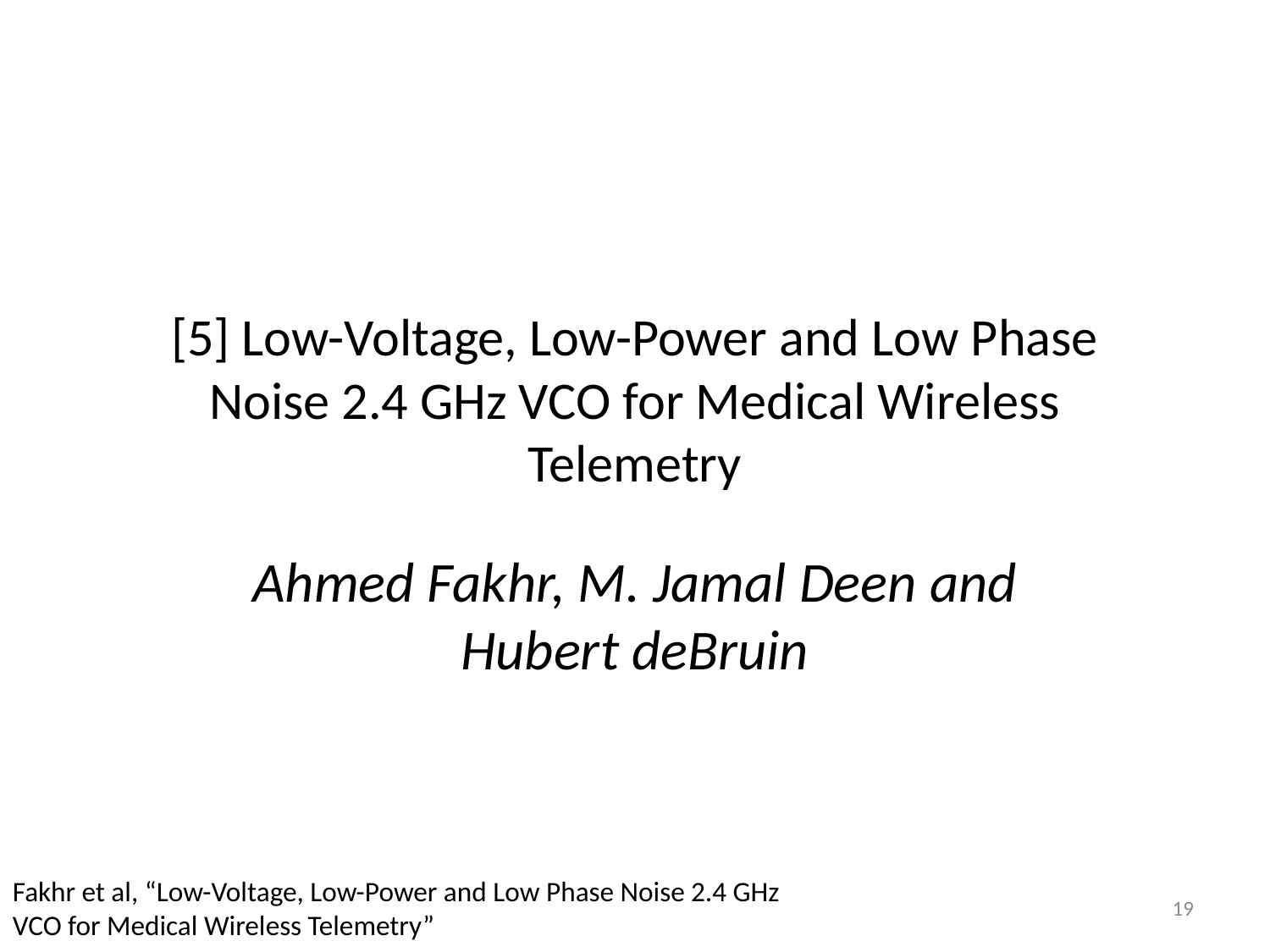

# [5] Low-Voltage, Low-Power and Low Phase Noise 2.4 GHz VCO for Medical Wireless Telemetry
Ahmed Fakhr, M. Jamal Deen and Hubert deBruin
Fakhr et al, “Low-Voltage, Low-Power and Low Phase Noise 2.4 GHz VCO for Medical Wireless Telemetry”
19